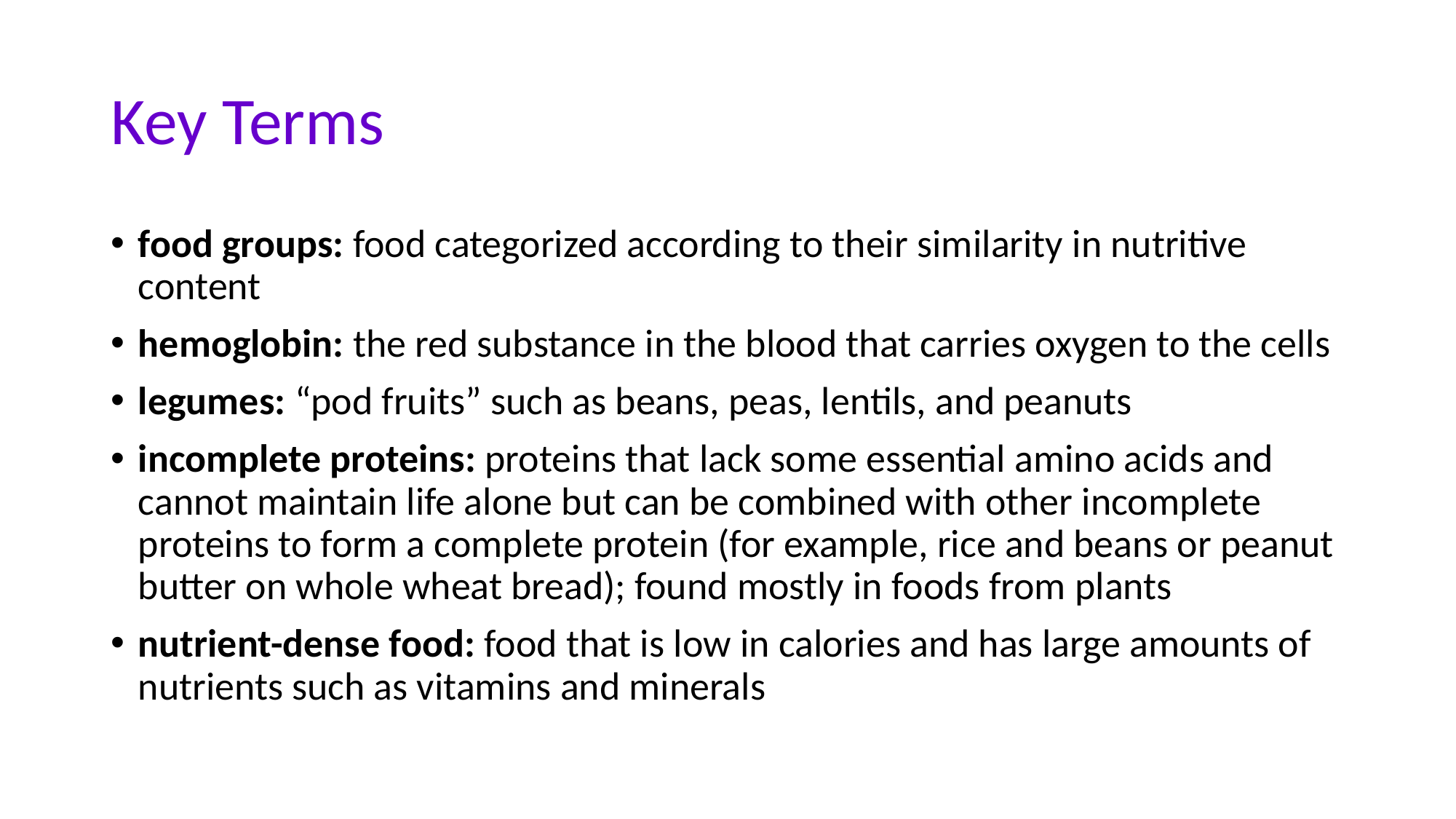

# Key Terms
food groups: food categorized according to their similarity in nutritive content
hemoglobin: the red substance in the blood that carries oxygen to the cells
legumes: “pod fruits” such as beans, peas, lentils, and peanuts
incomplete proteins: proteins that lack some essential amino acids and cannot maintain life alone but can be combined with other incomplete proteins to form a complete protein (for example, rice and beans or peanut butter on whole wheat bread); found mostly in foods from plants
nutrient-dense food: food that is low in calories and has large amounts of nutrients such as vitamins and minerals